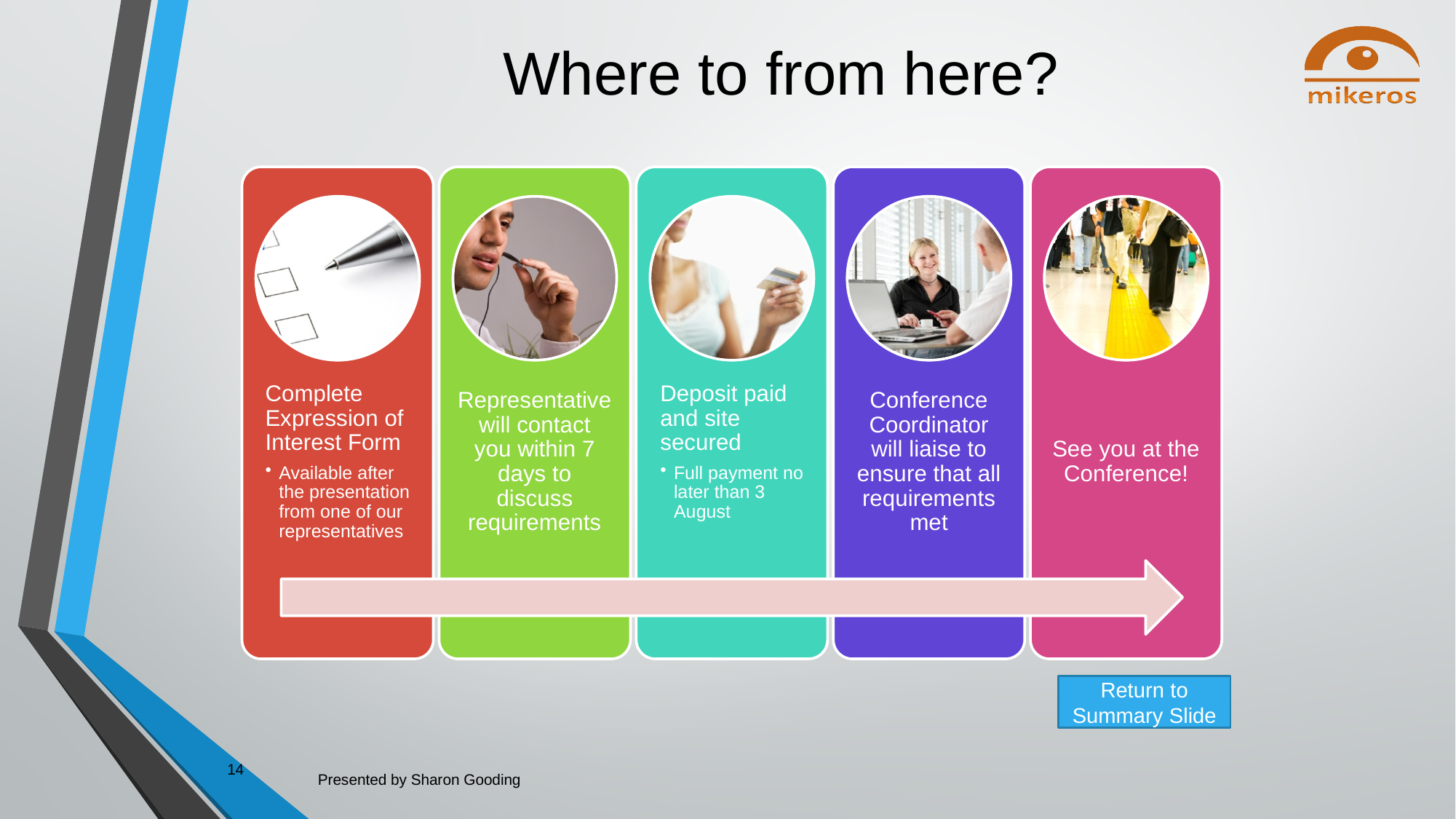

# Where to from here?
Complete Expression of Interest Form
Available after the presentation from one of our representatives
Representative will contact you within 7 days to discuss requirements
Deposit paid and site secured
Full payment no later than 3 August
Conference Coordinator will liaise to ensure that all requirements met
See you at the Conference!
Return to Summary Slide
14
Presented by Sharon Gooding